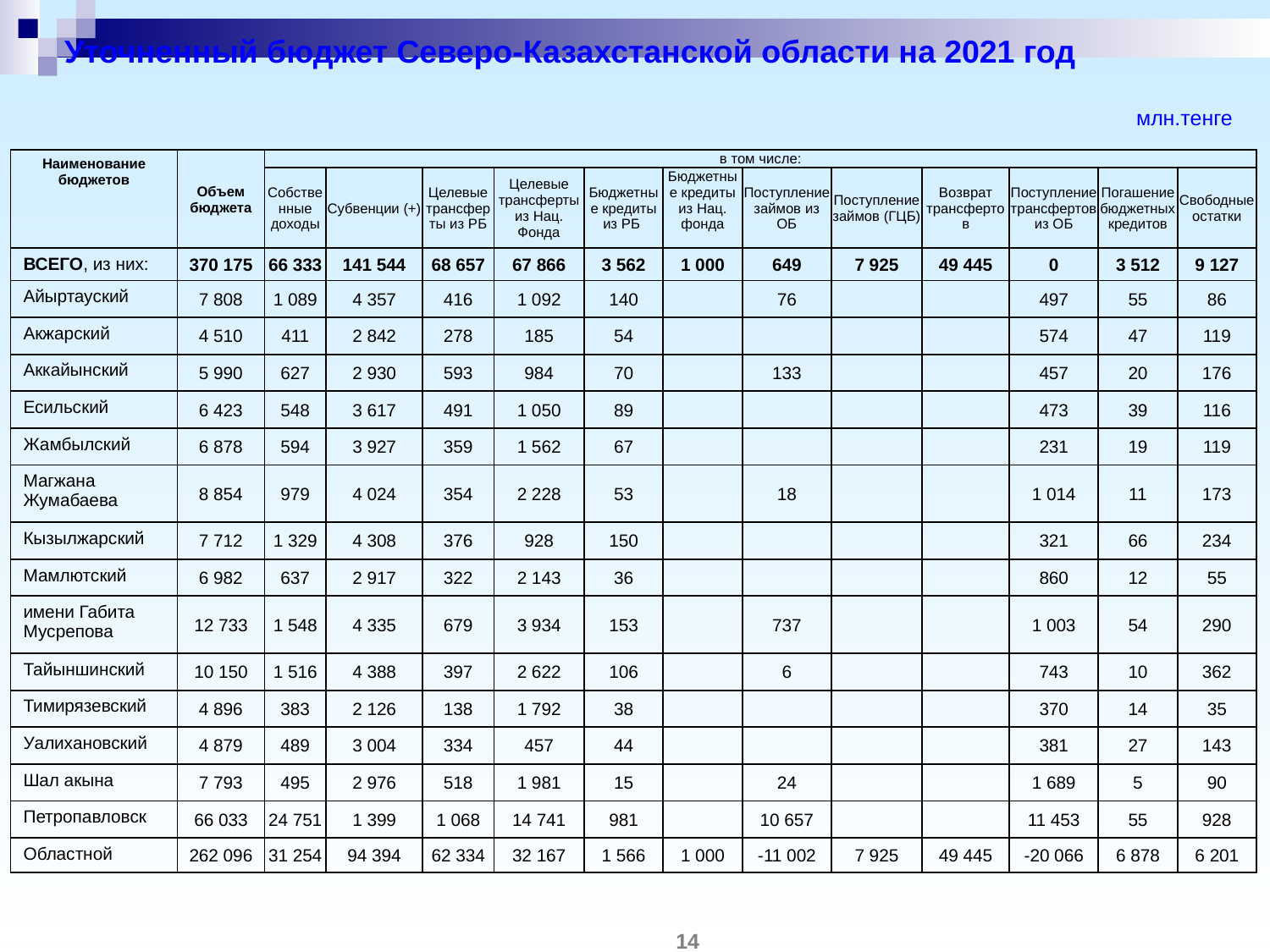

# Уточненный бюджет Северо-Казахстанской области на 2021 год
млн.тенге
| Наименование бюджетов | Объем бюджета | в том числе: |  |  |  |  |  |  |  |  |  |  |  |
| --- | --- | --- | --- | --- | --- | --- | --- | --- | --- | --- | --- | --- | --- |
|  |  | Собственные доходы | Субвенции (+) | Целевые трансферты из РБ | Целевые трансферты из Нац. Фонда | Бюджетные кредиты из РБ | Бюджетные кредиты из Нац. фонда | Поступление займов из ОБ | Поступление займов (ГЦБ) | Возврат трансфертов | Поступление трансфертов из ОБ | Погашение бюджетных кредитов | Свободные остатки |
| ВСЕГО, из них: | 370 175 | 66 333 | 141 544 | 68 657 | 67 866 | 3 562 | 1 000 | 649 | 7 925 | 49 445 | 0 | 3 512 | 9 127 |
| Айыртауский | 7 808 | 1 089 | 4 357 | 416 | 1 092 | 140 |  | 76 |  |  | 497 | 55 | 86 |
| Акжарский | 4 510 | 411 | 2 842 | 278 | 185 | 54 |  |  |  |  | 574 | 47 | 119 |
| Аккайынский | 5 990 | 627 | 2 930 | 593 | 984 | 70 |  | 133 |  |  | 457 | 20 | 176 |
| Есильский | 6 423 | 548 | 3 617 | 491 | 1 050 | 89 |  |  |  |  | 473 | 39 | 116 |
| Жамбылский | 6 878 | 594 | 3 927 | 359 | 1 562 | 67 |  |  |  |  | 231 | 19 | 119 |
| Магжана Жумабаева | 8 854 | 979 | 4 024 | 354 | 2 228 | 53 |  | 18 |  |  | 1 014 | 11 | 173 |
| Кызылжарский | 7 712 | 1 329 | 4 308 | 376 | 928 | 150 |  |  |  |  | 321 | 66 | 234 |
| Мамлютский | 6 982 | 637 | 2 917 | 322 | 2 143 | 36 |  |  |  |  | 860 | 12 | 55 |
| имени Габита Мусрепова | 12 733 | 1 548 | 4 335 | 679 | 3 934 | 153 |  | 737 |  |  | 1 003 | 54 | 290 |
| Тайыншинский | 10 150 | 1 516 | 4 388 | 397 | 2 622 | 106 |  | 6 |  |  | 743 | 10 | 362 |
| Тимирязевский | 4 896 | 383 | 2 126 | 138 | 1 792 | 38 |  |  |  |  | 370 | 14 | 35 |
| Уалихановский | 4 879 | 489 | 3 004 | 334 | 457 | 44 |  |  |  |  | 381 | 27 | 143 |
| Шал акына | 7 793 | 495 | 2 976 | 518 | 1 981 | 15 |  | 24 |  |  | 1 689 | 5 | 90 |
| Петропавловск | 66 033 | 24 751 | 1 399 | 1 068 | 14 741 | 981 |  | 10 657 |  |  | 11 453 | 55 | 928 |
| Областной | 262 096 | 31 254 | 94 394 | 62 334 | 32 167 | 1 566 | 1 000 | -11 002 | 7 925 | 49 445 | -20 066 | 6 878 | 6 201 |
14